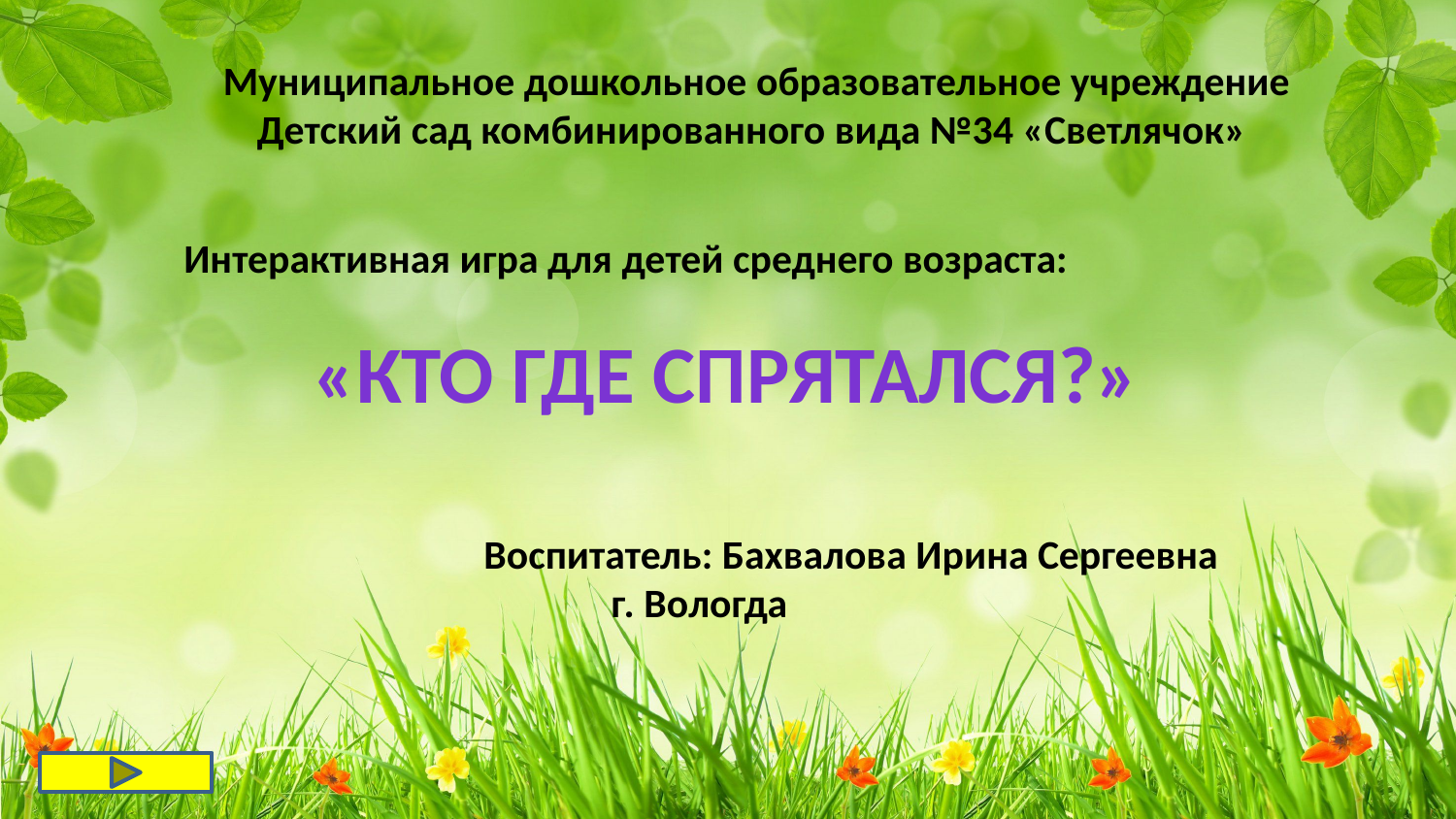

Муниципальное дошкольное образовательное учреждение
Детский сад комбинированного вида №34 «Светлячок»
Интерактивная игра для детей среднего возраста:
 «КТО ГДЕ СПРЯТАЛСЯ?»
Воспитатель: Бахвалова Ирина Сергеевна
г. Вологда